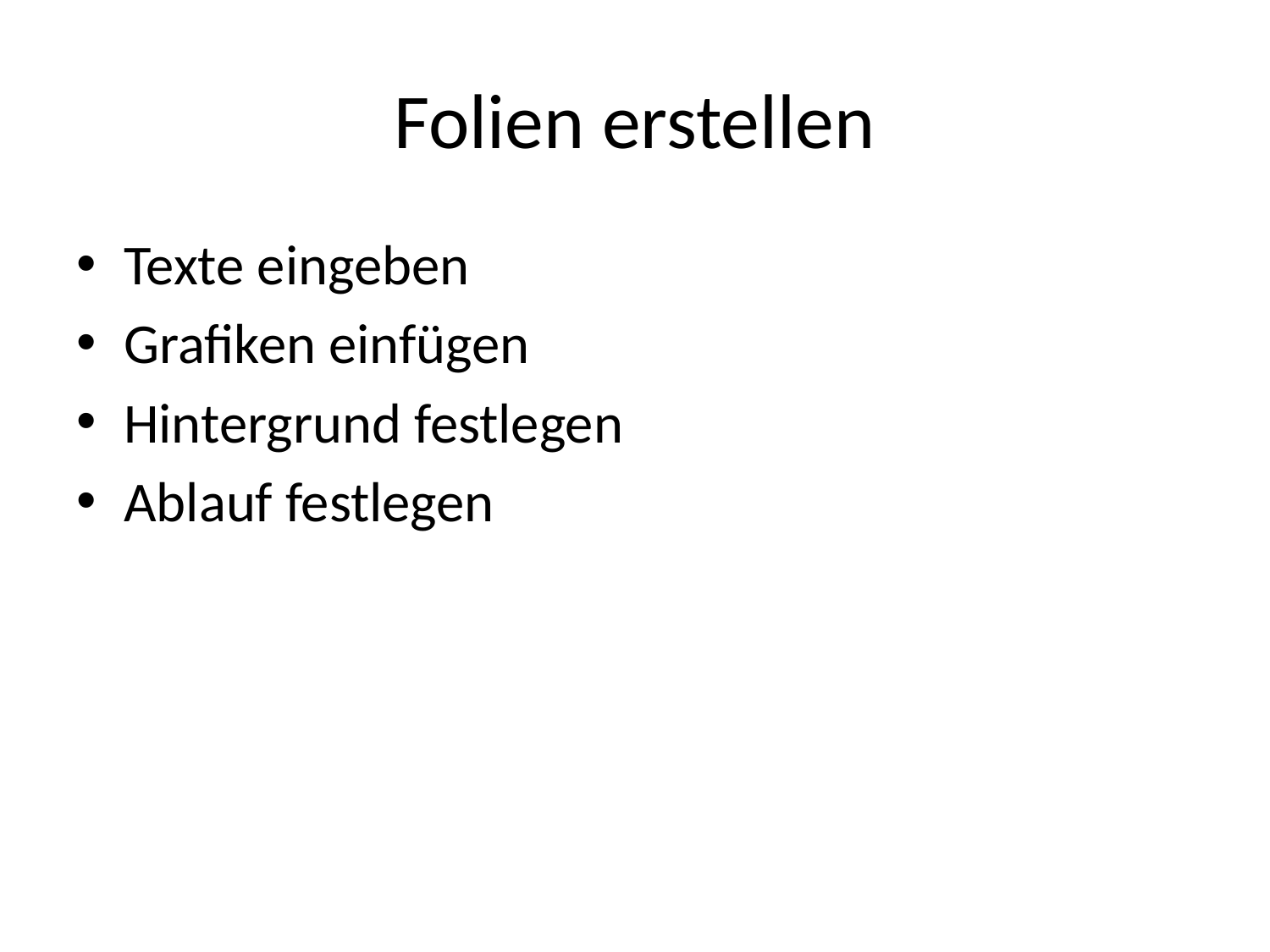

# Folien erstellen
Texte eingeben
Grafiken einfügen
Hintergrund festlegen
Ablauf festlegen